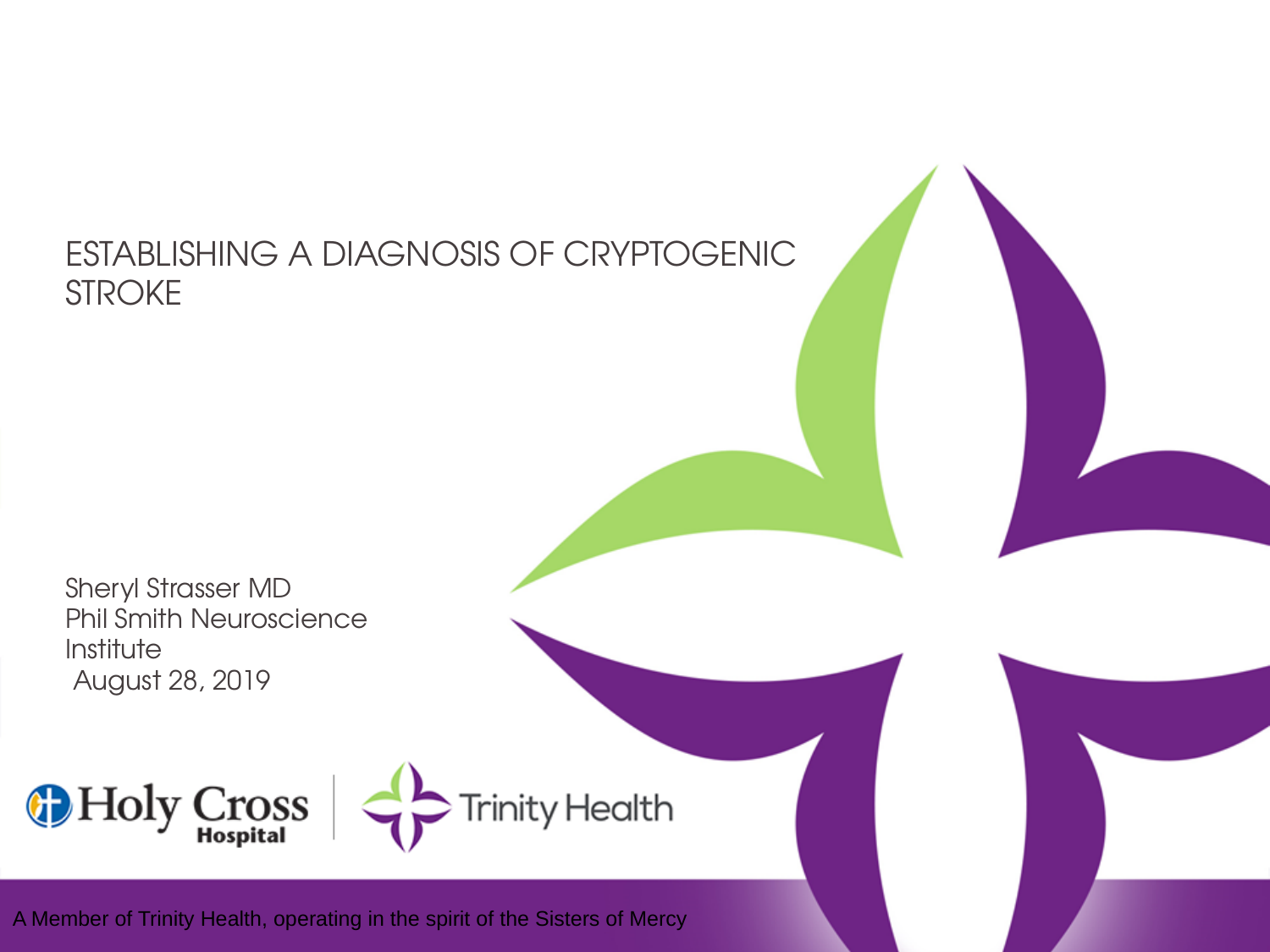

# ESTABLISHING A DIAGNOSIS OF CRYPTOGENIC STROKE
Sheryl Strasser MD
Phil Smith Neuroscience Institute
 August 28, 2019

A Member of Trinity Health, operating in the spirit of the Sisters of Mercy